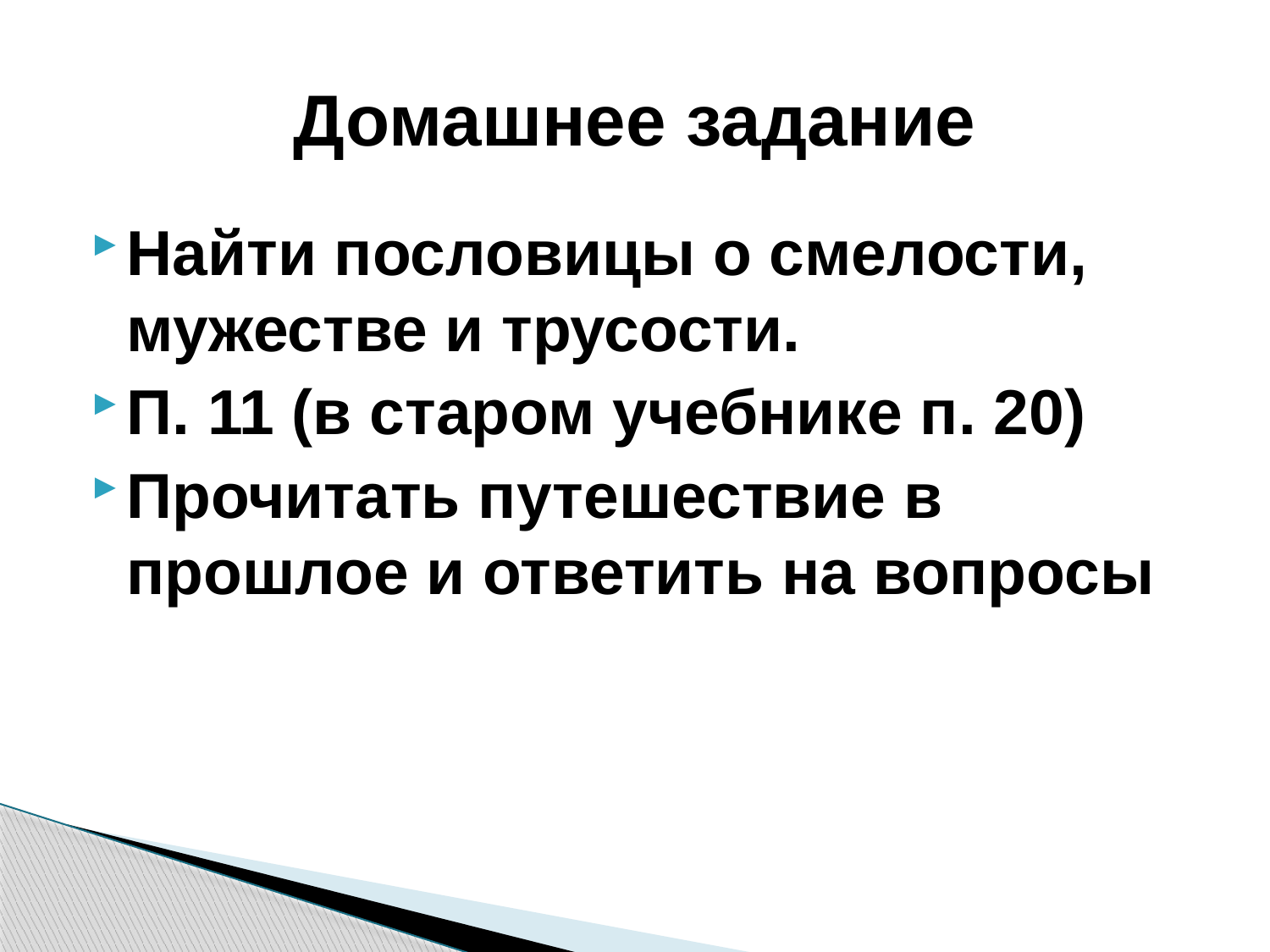

# Домашнее задание
Найти пословицы о смелости, мужестве и трусости.
П. 11 (в старом учебнике п. 20)
Прочитать путешествие в прошлое и ответить на вопросы